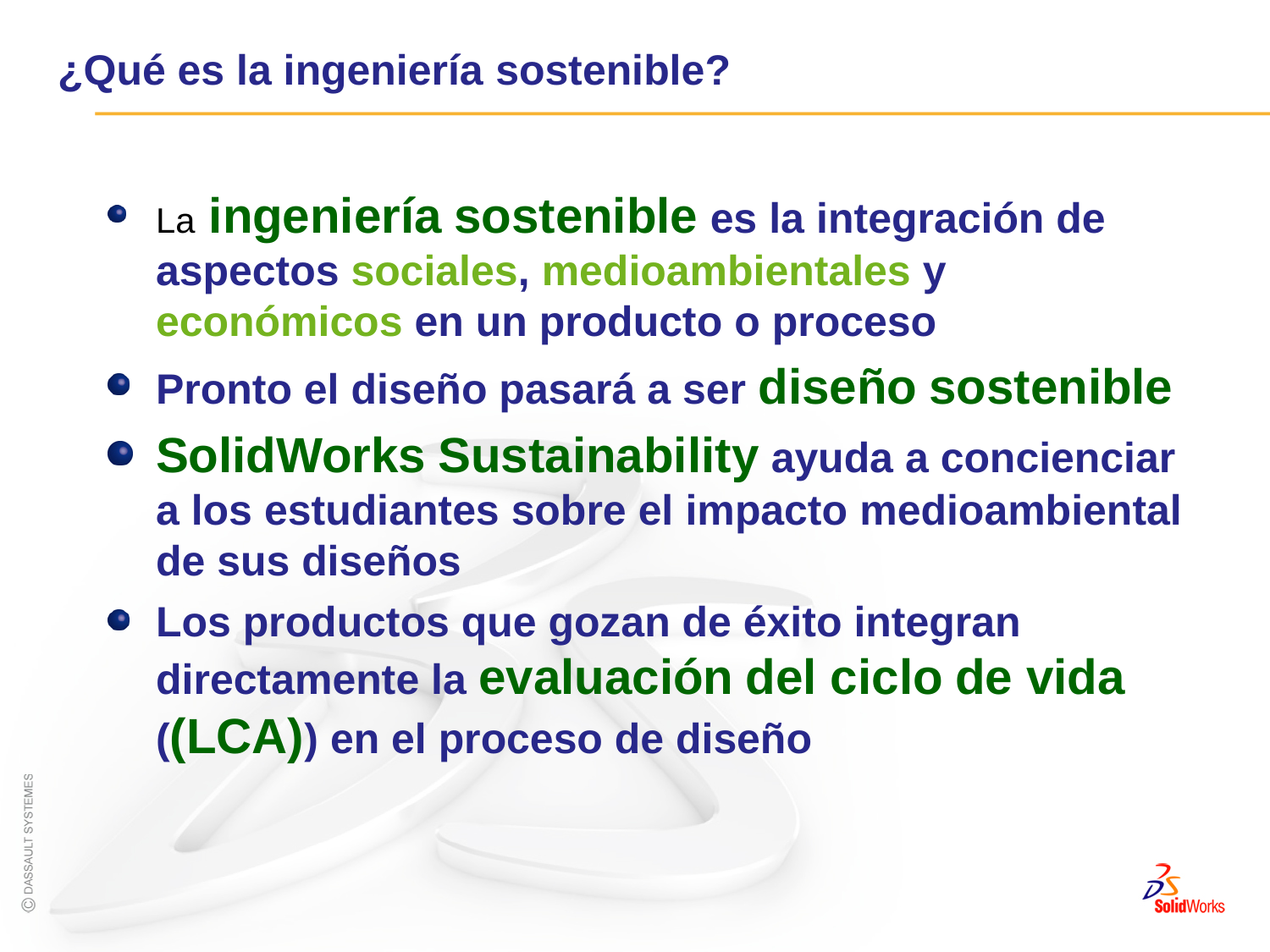

# ¿Qué es la ingeniería sostenible?
La ingeniería sostenible es la integración de aspectos sociales, medioambientales y económicos en un producto o proceso
Pronto el diseño pasará a ser diseño sostenible
SolidWorks Sustainability ayuda a concienciar a los estudiantes sobre el impacto medioambiental de sus diseños
Los productos que gozan de éxito integran directamente la evaluación del ciclo de vida ((LCA)) en el proceso de diseño